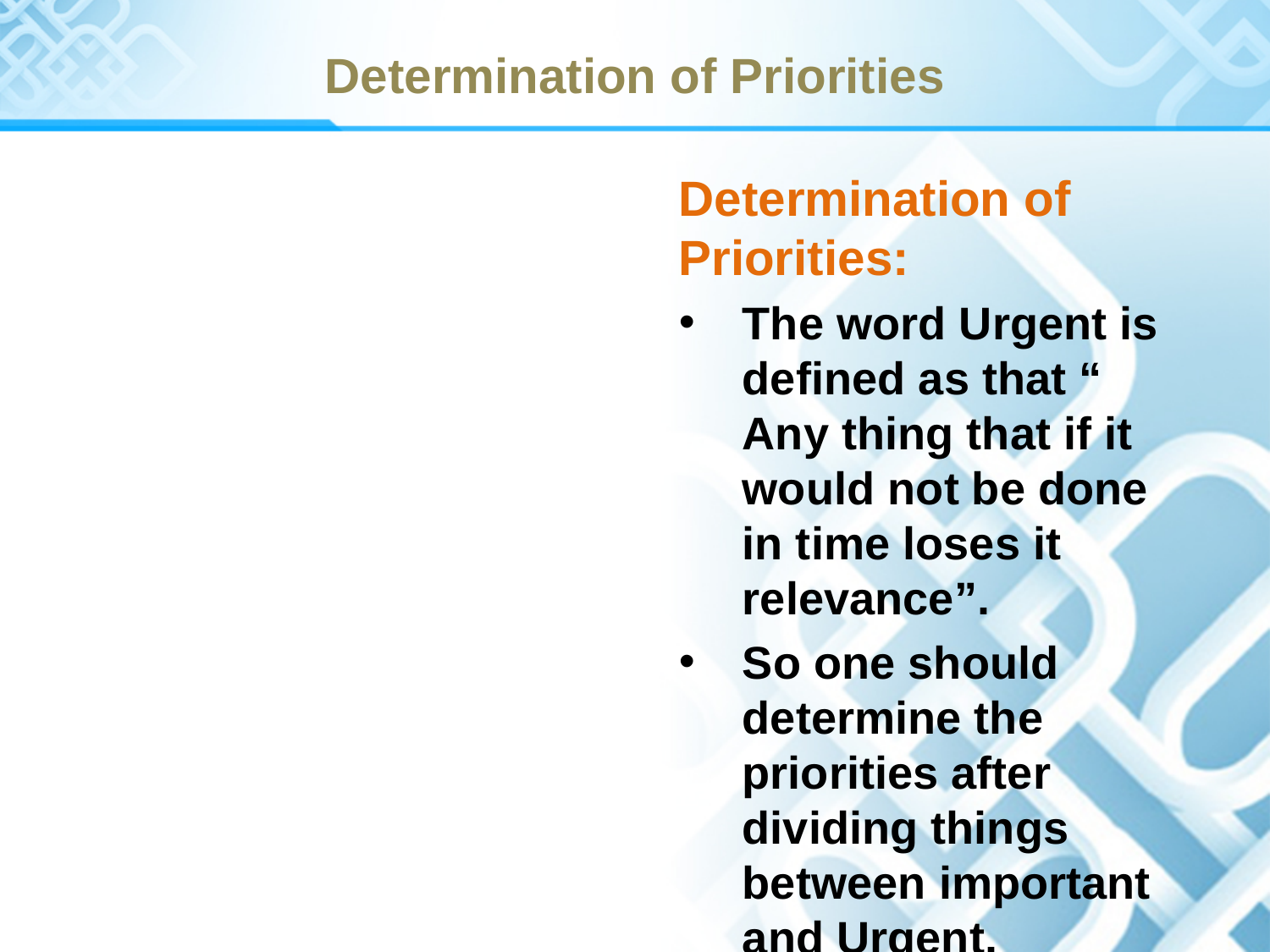

Determination of Priorities
Determination of Priorities:
The word Urgent is defined as that “ Any thing that if it would not be done in time loses it relevance”.
So one should determine the priorities after dividing things between important and Urgent.